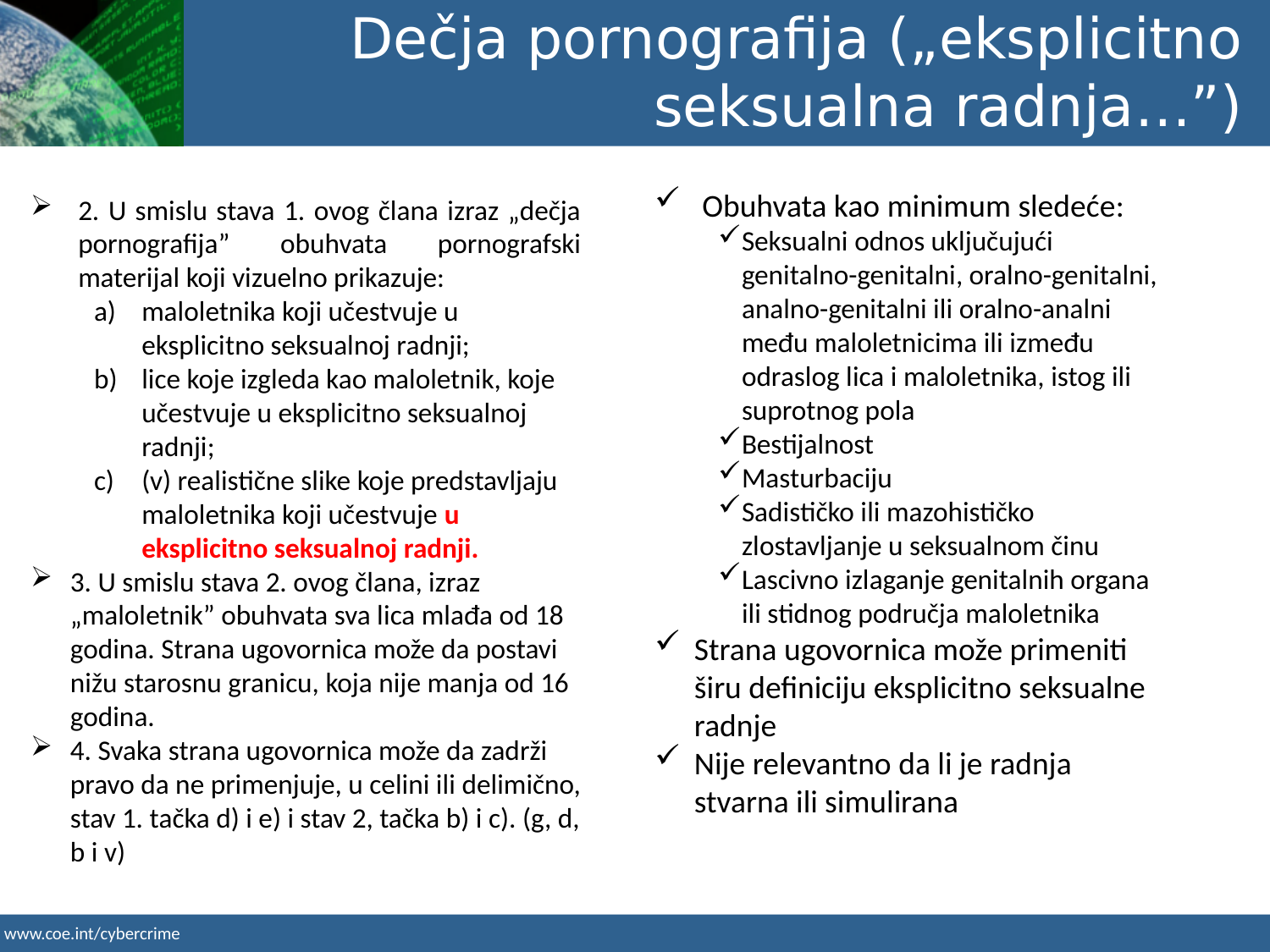

Dečja pornografija („eksplicitno seksualna radnja…”)
Obuhvata kao minimum sledeće:
Seksualni odnos uključujući genitalno-genitalni, oralno-genitalni, analno-genitalni ili oralno-analni među maloletnicima ili između odraslog lica i maloletnika, istog ili suprotnog pola
Bestijalnost
Masturbaciju
Sadističko ili mazohističko zlostavljanje u seksualnom činu
Lascivno izlaganje genitalnih organa ili stidnog područja maloletnika
Strana ugovornica može primeniti širu definiciju eksplicitno seksualne radnje
Nije relevantno da li je radnja stvarna ili simulirana

2. U smislu stava 1. ovog člana izraz „dečja pornografija” obuhvata pornografski materijal koji vizuelno prikazuje:
maloletnika koji učestvuje u eksplicitno seksualnoj radnji;
lice koje izgleda kao maloletnik, koje učestvuje u eksplicitno seksualnoj radnji;
(v) realistične slike koje predstavljaju maloletnika koji učestvuje u eksplicitno seksualnoj radnji.
3. U smislu stava 2. ovog člana, izraz „maloletnik” obuhvata sva lica mlađa od 18 godina. Strana ugovornica može da postavi nižu starosnu granicu, koja nije manja od 16 godina.
4. Svaka strana ugovornica može da zadrži pravo da ne primenjuje, u celini ili delimično, stav 1. tačka d) i e) i stav 2, tačka b) i c). (g, d, b i v)